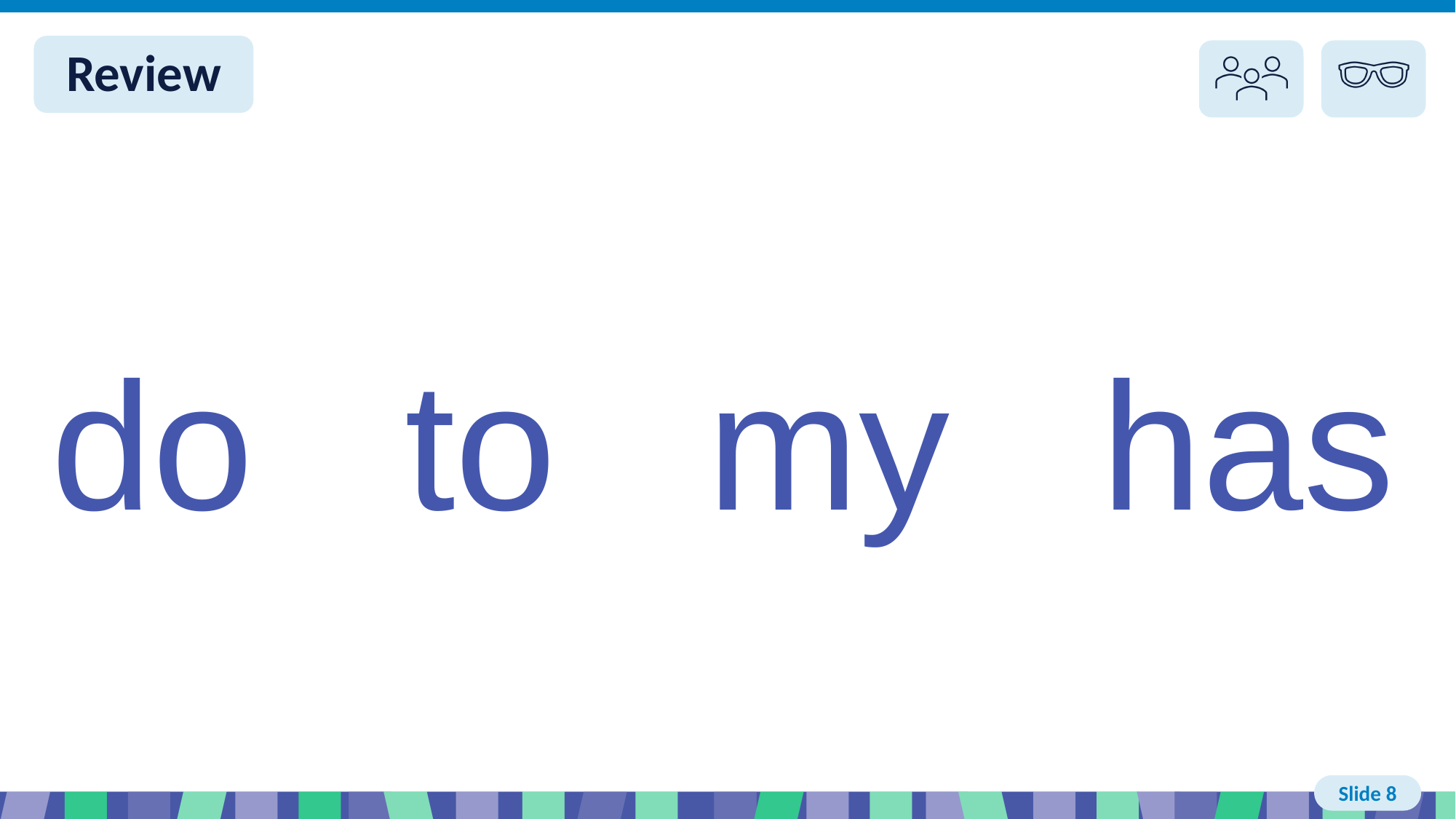

# Slide 8 Review You do
do   to   my   has